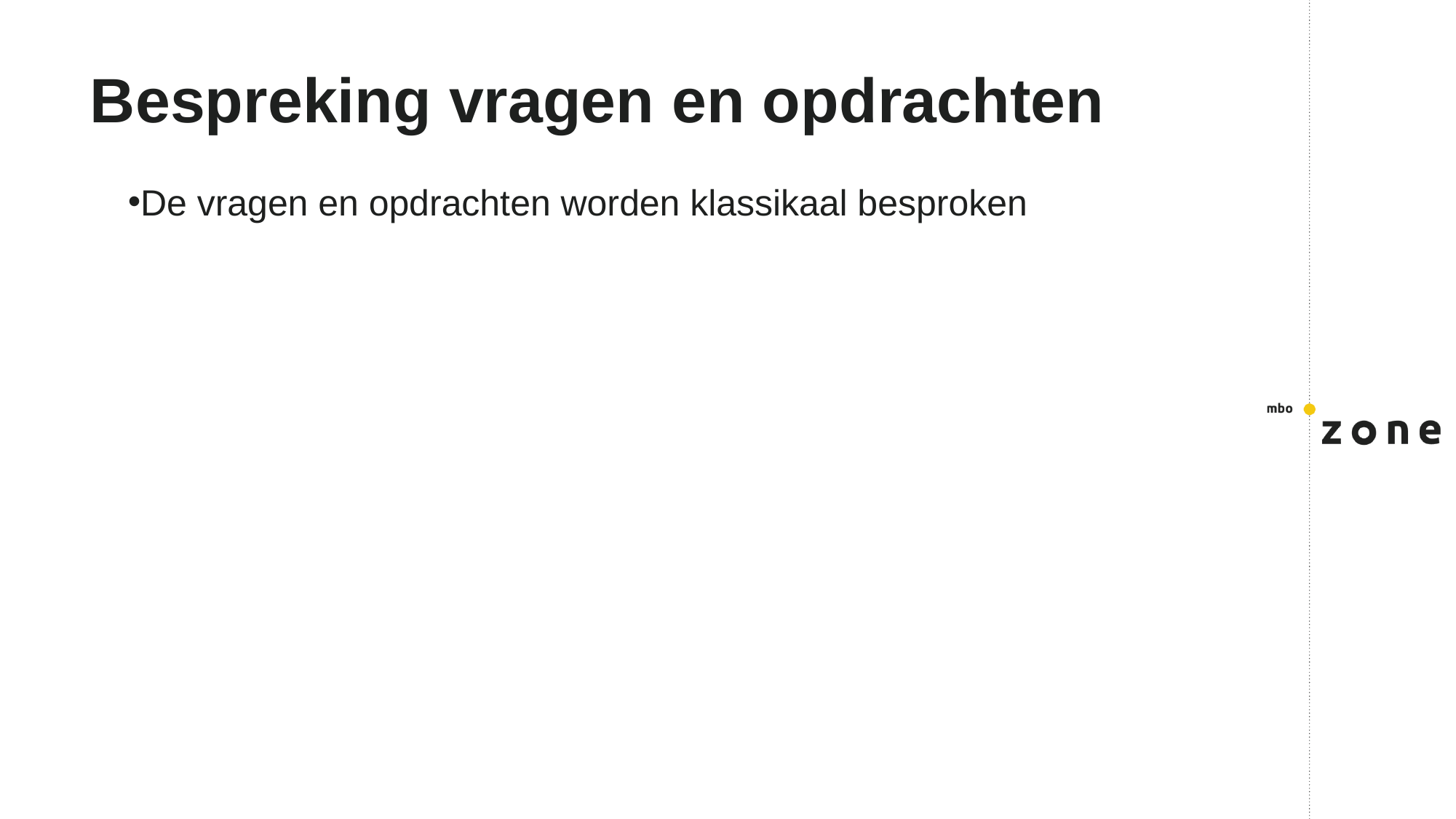

# Bespreking vragen en opdrachten
De vragen en opdrachten worden klassikaal besproken